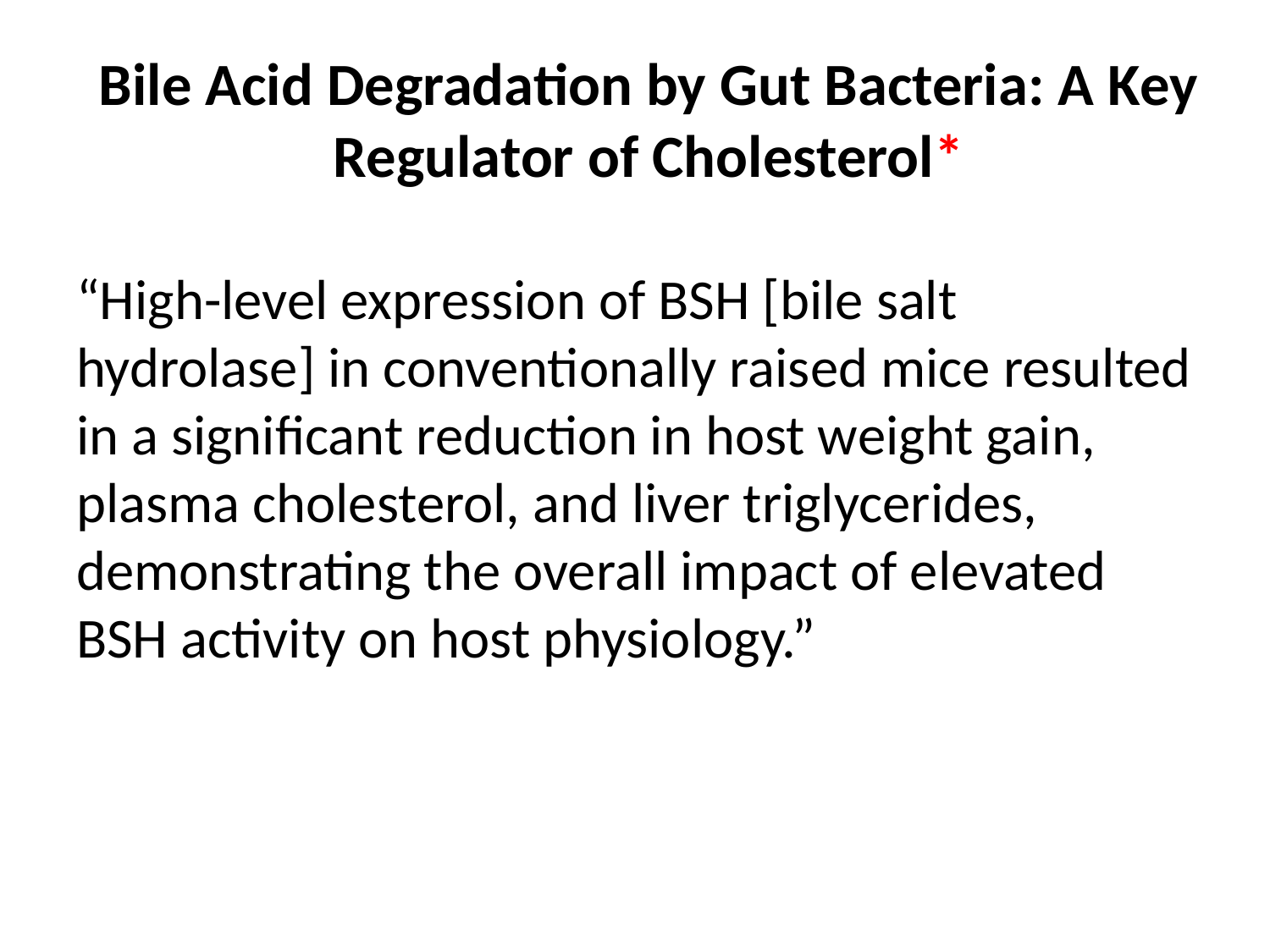

# Bile Acid Degradation by Gut Bacteria: A Key Regulator of Cholesterol*
“High-level expression of BSH [bile salt hydrolase] in conventionally raised mice resulted in a significant reduction in host weight gain, plasma cholesterol, and liver triglycerides, demonstrating the overall impact of elevated BSH activity on host physiology.”